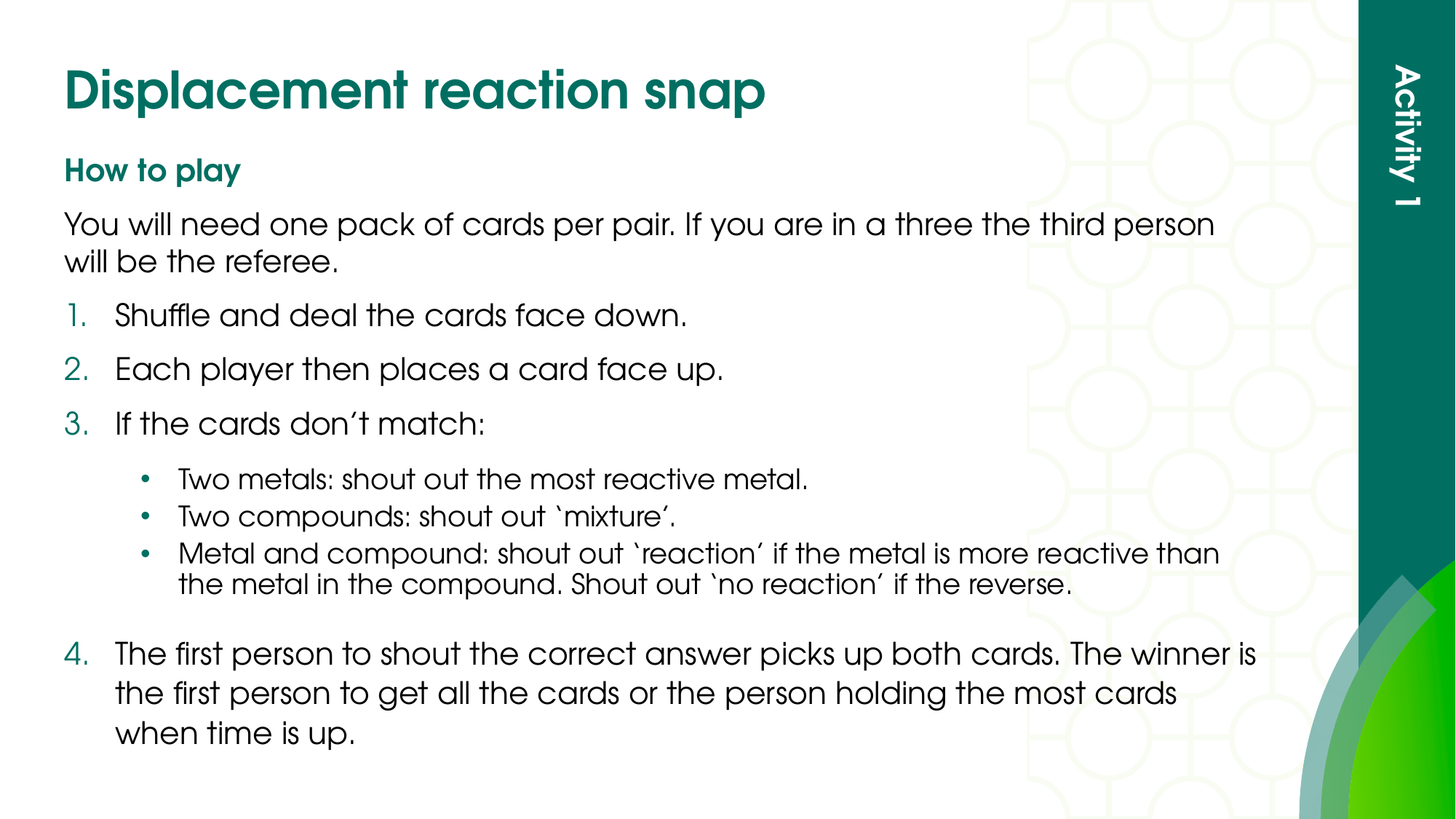

# Displacement reaction snap
How to play
You will need one pack of cards per pair. If you are in a three the third person will be the referee.
Shuffle and deal the cards face down.
Each player then places a card face up.
If the cards don’t match:
Two metals: shout out the most reactive metal.
Two compounds: shout out ‘mixture’.
Metal and compound: shout out ‘reaction’ if the metal is more reactive than the metal in the compound. Shout out ‘no reaction’ if the reverse.
The first person to shout the correct answer picks up both cards. The winner is the first person to get all the cards or the person holding the most cards when time is up.

Activity 1